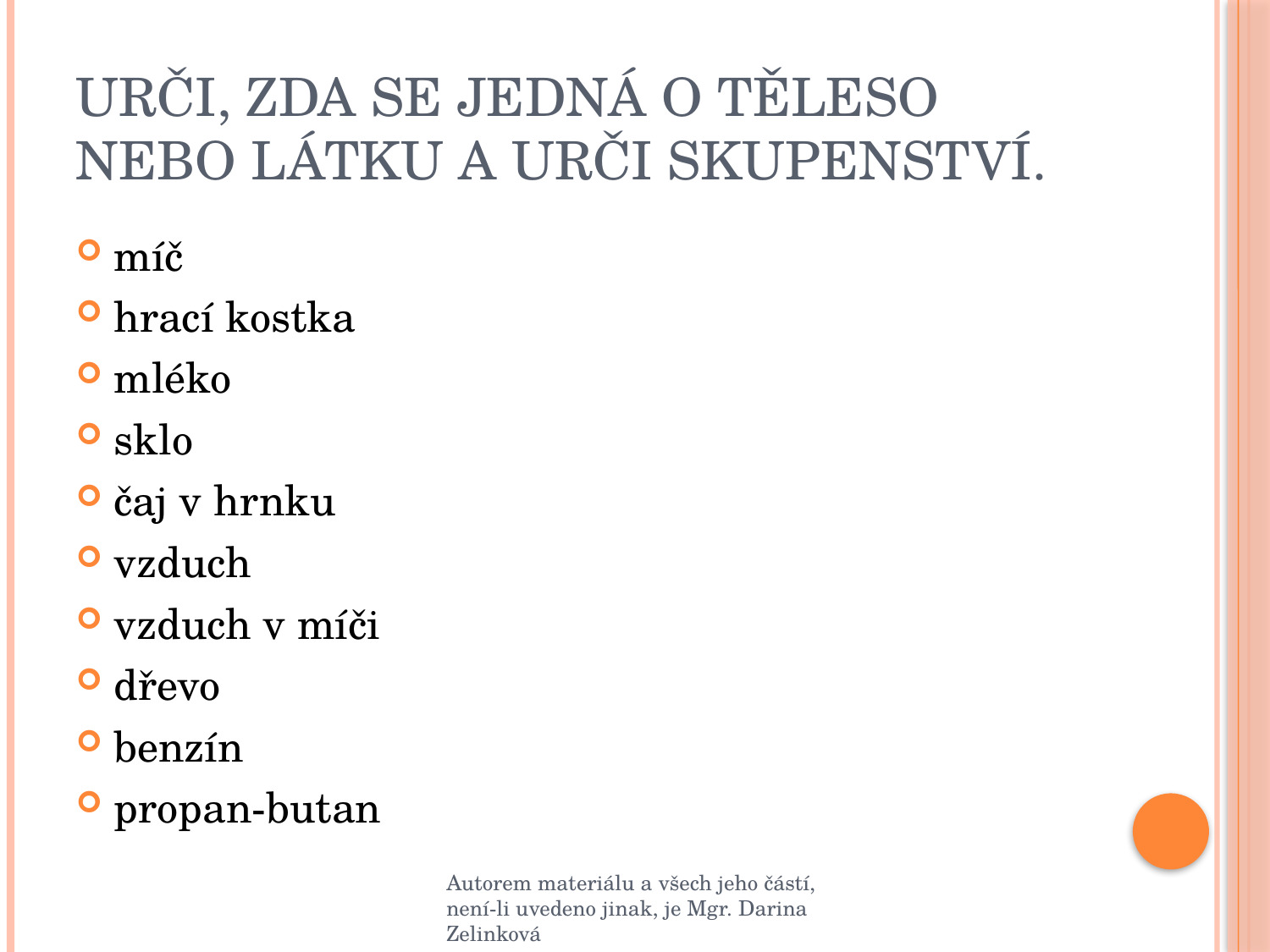

# Urči, zda se jedná o těleso nebo látku a urči skupenství.
míč
hrací kostka
mléko
sklo
čaj v hrnku
vzduch
vzduch v míči
dřevo
benzín
propan-butan

Autorem materiálu a všech jeho částí, není-li uvedeno jinak, je Mgr. Darina Zelinková